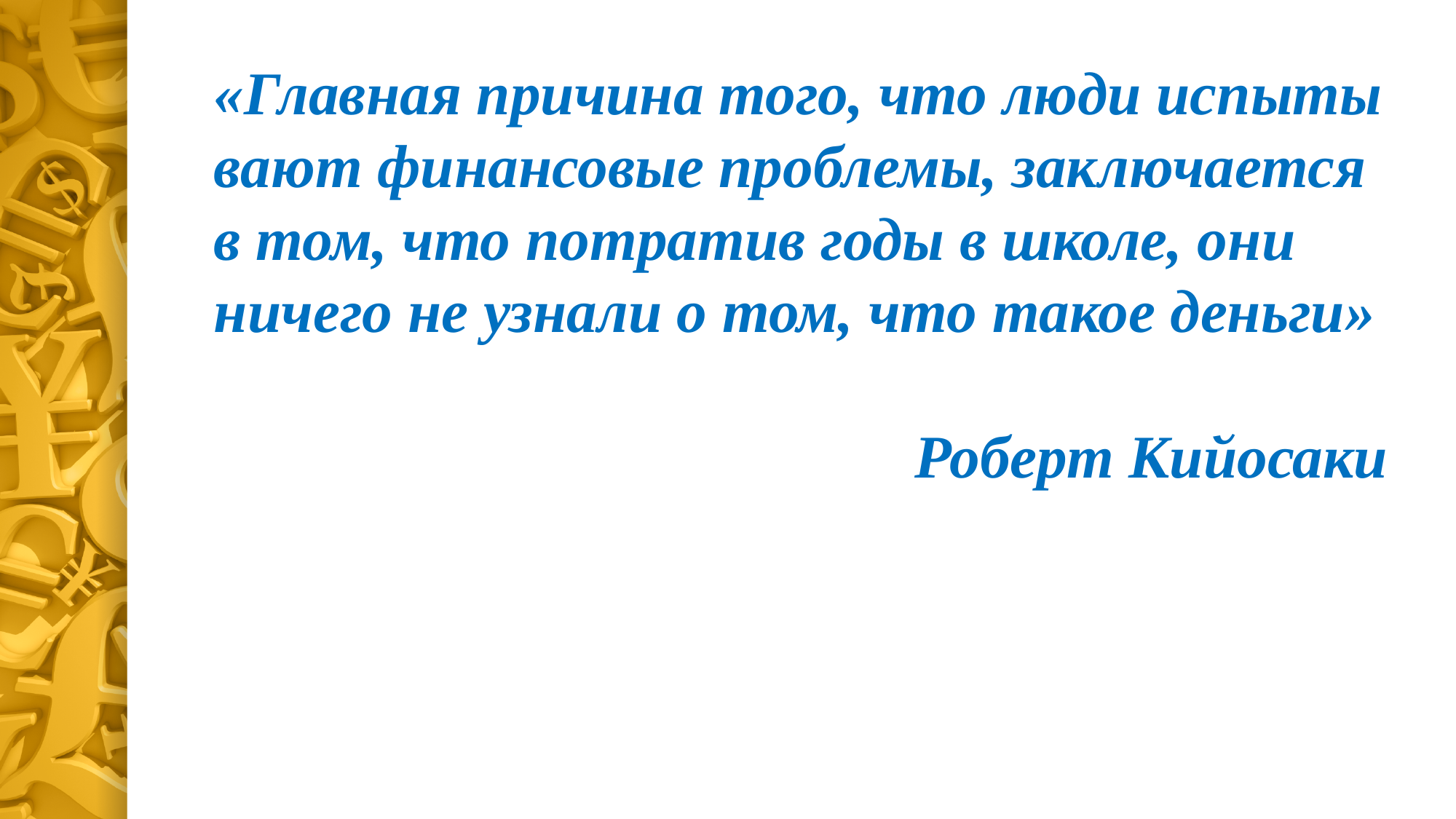

«Главная причина того, что люди испытывают финансовые проблемы, заключается в том, что потратив годы в школе, они ничего не узнали о том, что такое деньги»

Роберт Кийосаки